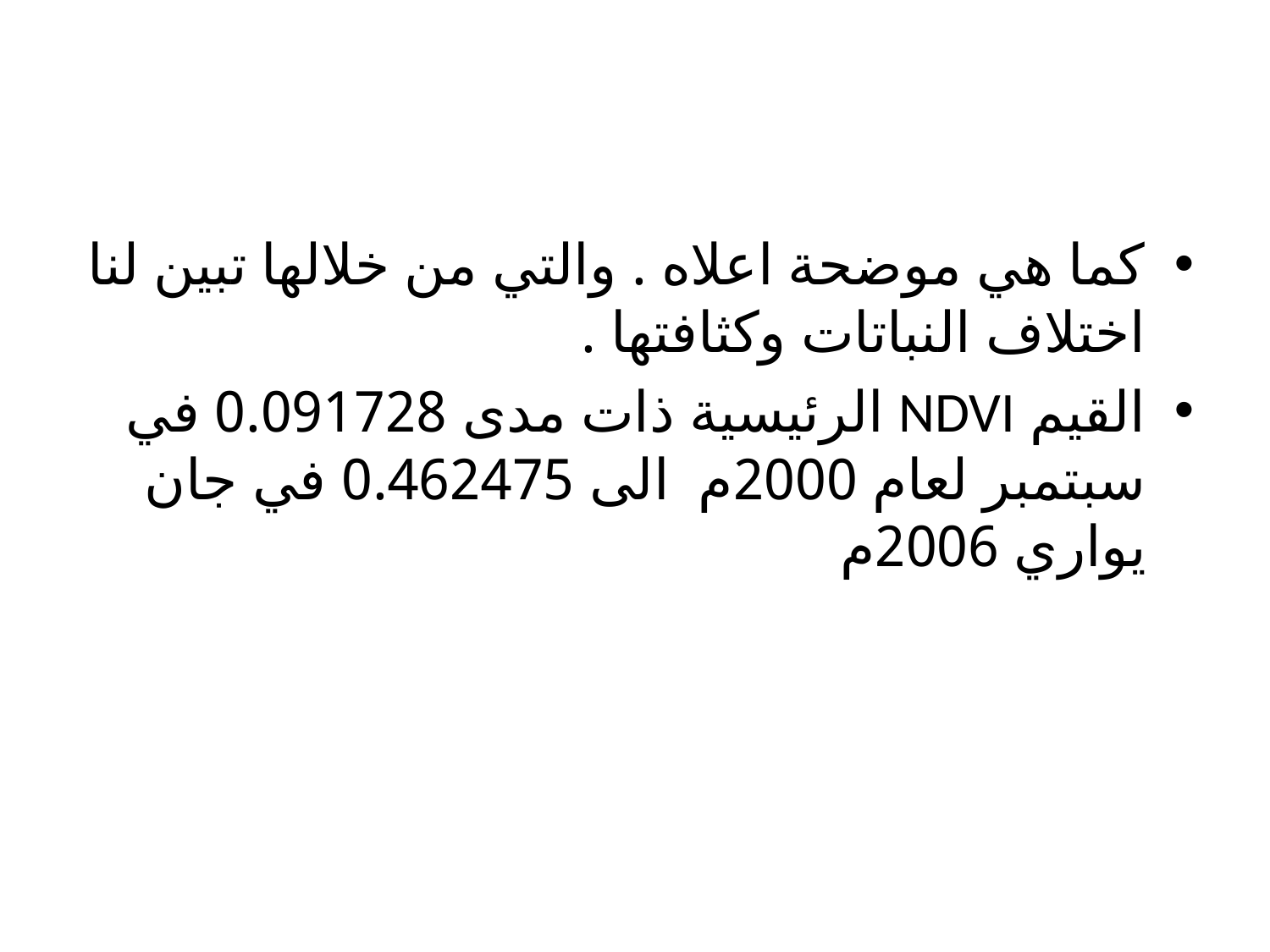

كما هي موضحة اعلاه . والتي من خلالها تبين لنا اختلاف النباتات وكثافتها .
القيم NDVI الرئيسية ذات مدى 0.091728 في سبتمبر لعام 2000م  الى 0.462475 في جان يواري 2006م